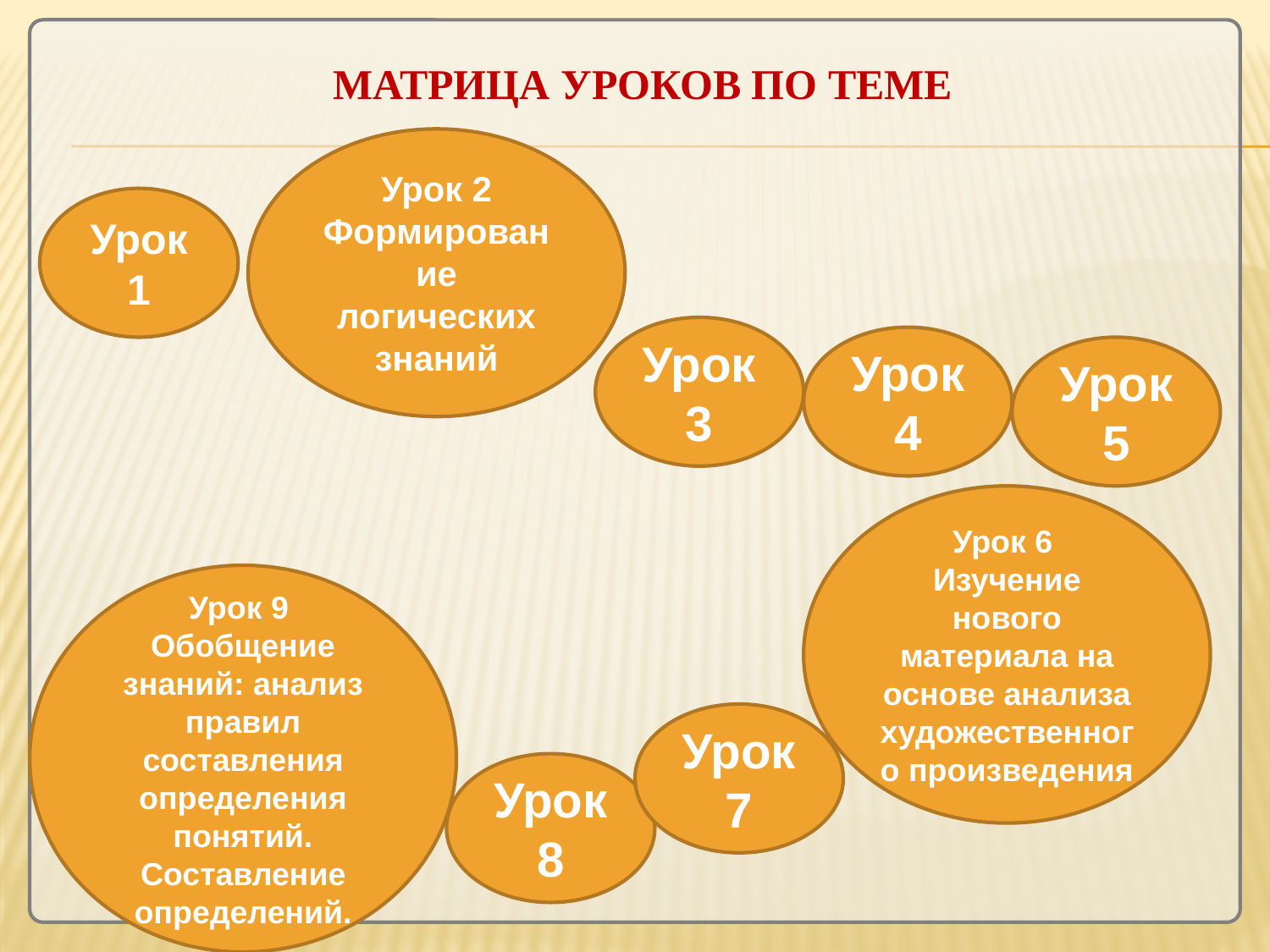

# Матрица уроков по теме
Урок 2 Формирование логических знаний

Урок 1
Урок 3
Урок 4
Урок 5
Урок 6
Изучение нового материала на основе анализа художественного произведения
Урок 9
Обобщение знаний: анализ правил составления определения понятий. Составление определений.
Урок 7
Урок 8